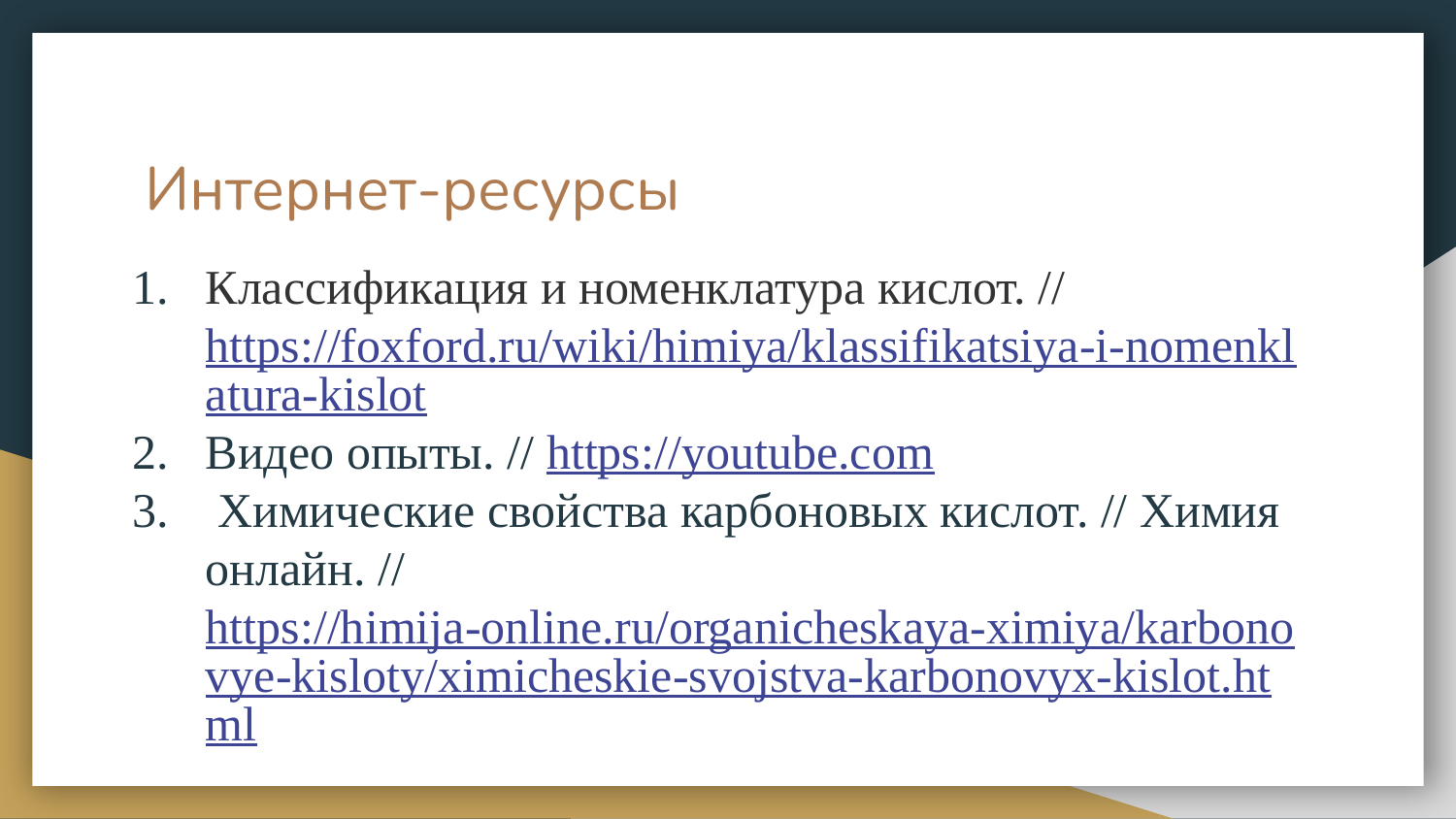

# Интернет-ресурсы
Классификация и номенклатура кислот. // https://foxford.ru/wiki/himiya/klassifikatsiya-i-nomenklatura-kislot
Видео опыты. // https://youtube.com
 Химические свойства карбоновых кислот. // Химия онлайн. // https://himija-online.ru/organicheskaya-ximiya/karbonovye-kisloty/ximicheskie-svojstva-karbonovyx-kislot.html